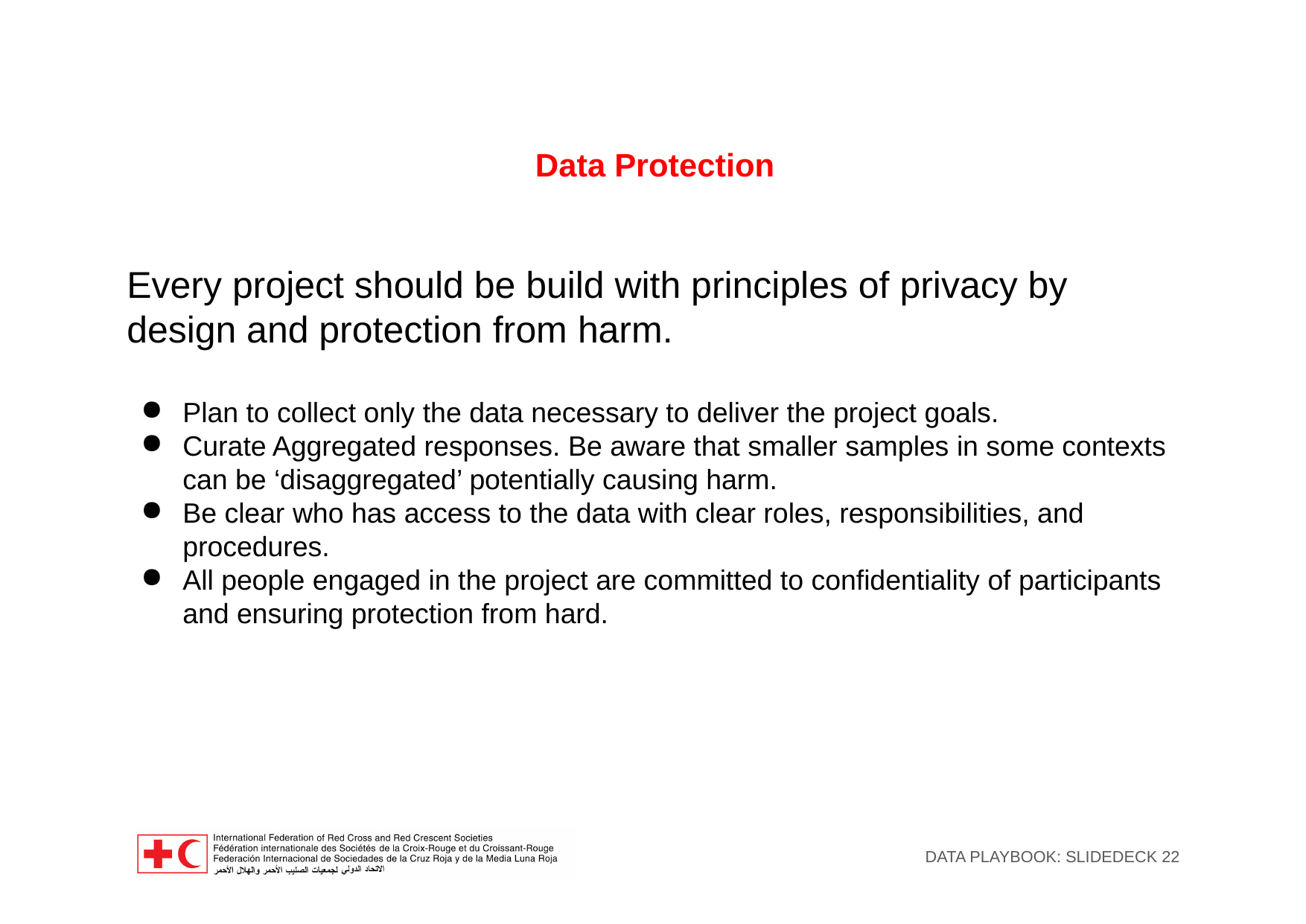

# Data Protection
Every project should be build with principles of privacy by design and protection from harm.

Plan to collect only the data necessary to deliver the project goals.
Curate Aggregated responses. Be aware that smaller samples in some contexts can be ‘disaggregated’ potentially causing harm.
Be clear who has access to the data with clear roles, responsibilities, and procedures.
All people engaged in the project are committed to confidentiality of participants and ensuring protection from hard.